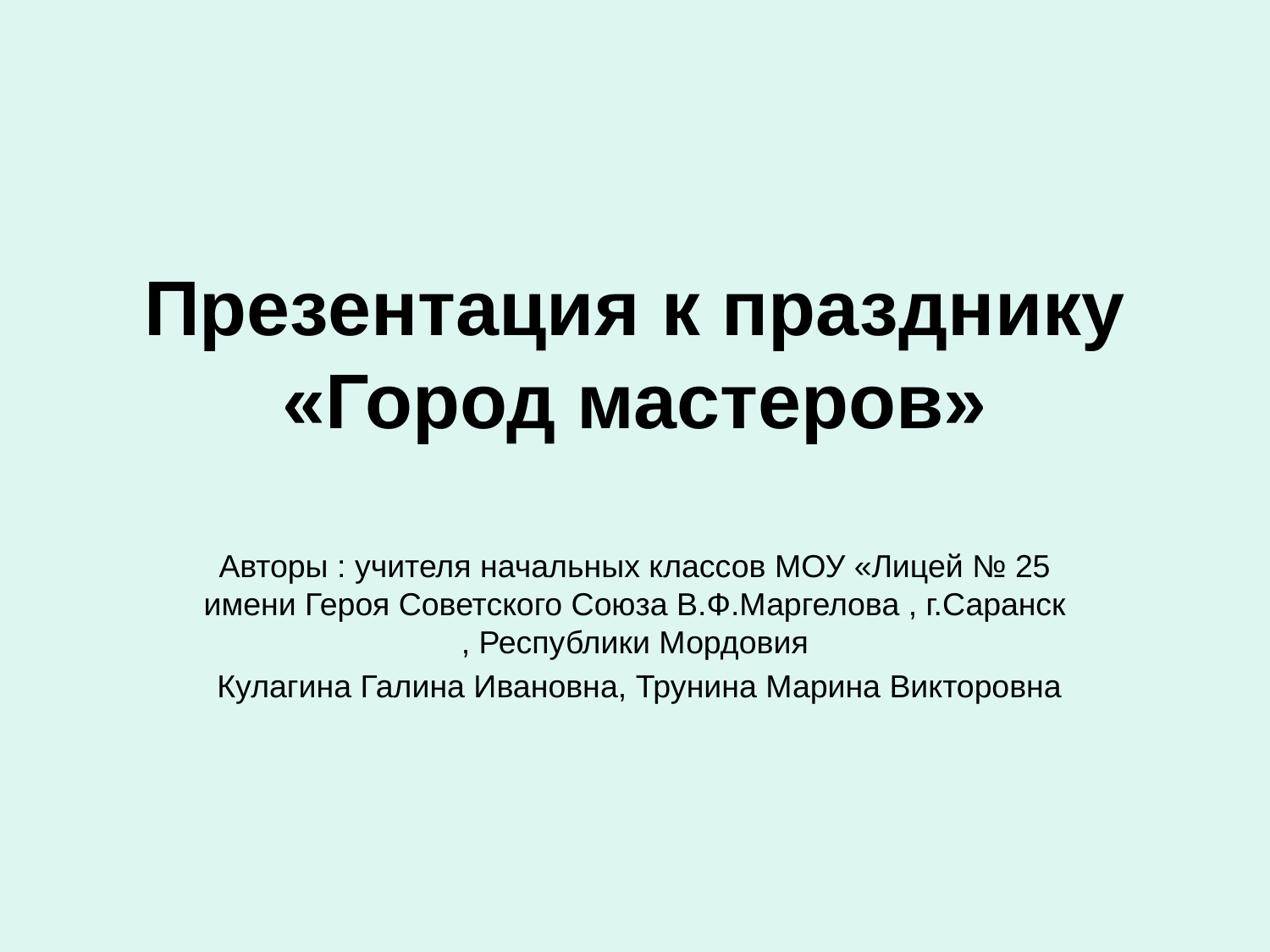

# Презентация к празднику «Город мастеров»
Авторы : учителя начальных классов МОУ «Лицей № 25 имени Героя Советского Союза В.Ф.Маргелова , г.Саранск , Республики Мордовия
 Кулагина Галина Ивановна, Трунина Марина Викторовна